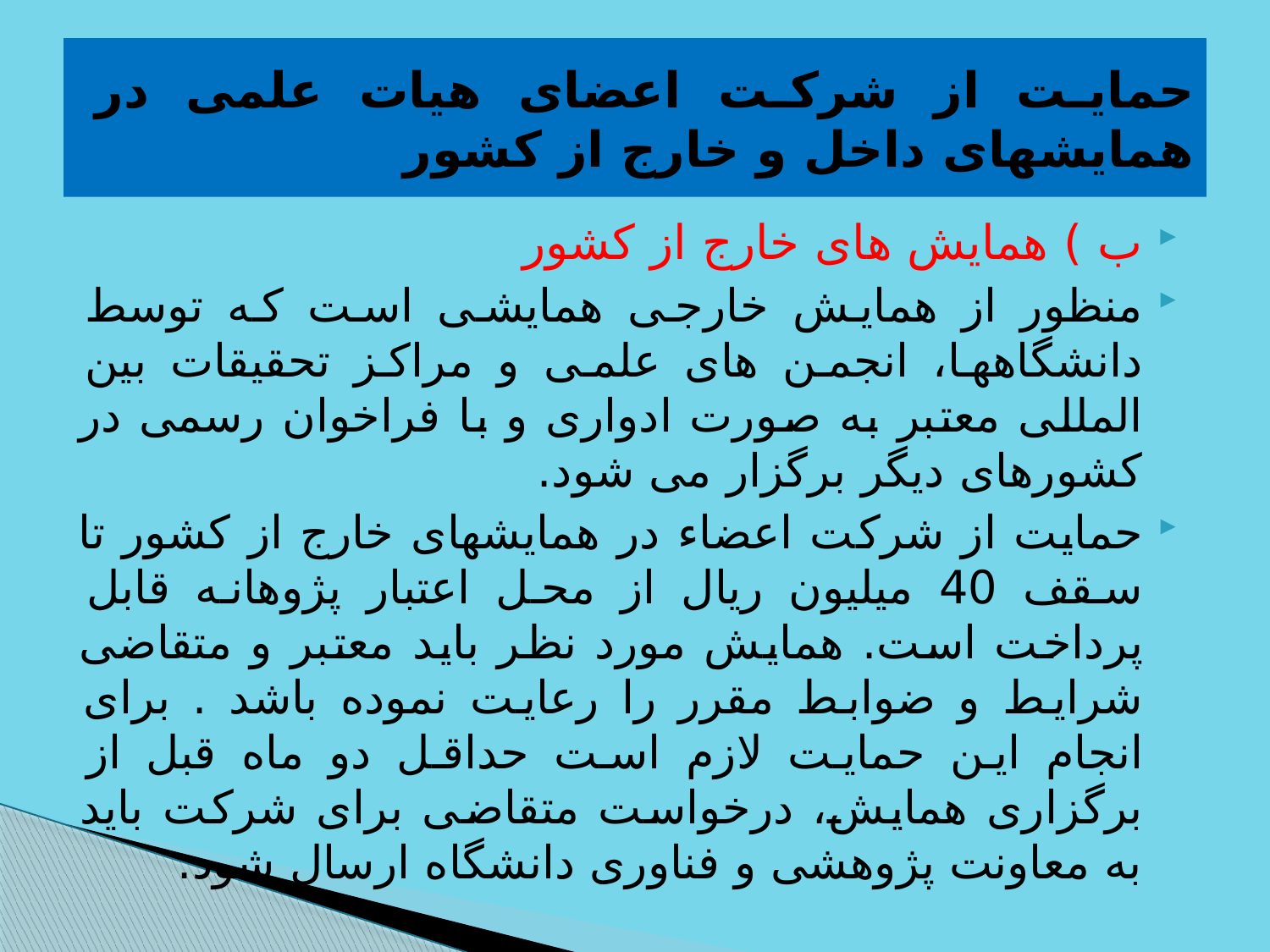

# حمایت از شرکت اعضای هیات علمی در همایشهای داخل و خارج از کشور
ب ) همایش های خارج از کشور ‏
منظور از همایش خارجی همایشی است که توسط دانشگاهها، انجمن های علمی و مراکز تحقیقات بین المللی معتبر به صورت ادواری و با فراخوان رسمی در کشورهای دیگر برگزار می شود.
حمایت از شرکت اعضاء در همایشهای خارج از کشور تا ‏سقف 40 میلیون ریال از محل اعتبار پژوهانه قابل پرداخت است. همایش مورد نظر ‏باید معتبر و متقاضی شرایط و ضوابط مقرر را رعایت نموده باشد . برای انجام این ‏حمایت لازم است حداقل دو ماه قبل از برگزاری همایش، درخواست متقاضی برای ‏شرکت باید به معاونت پژوهشی و فناوری دانشگاه ارسال شود.